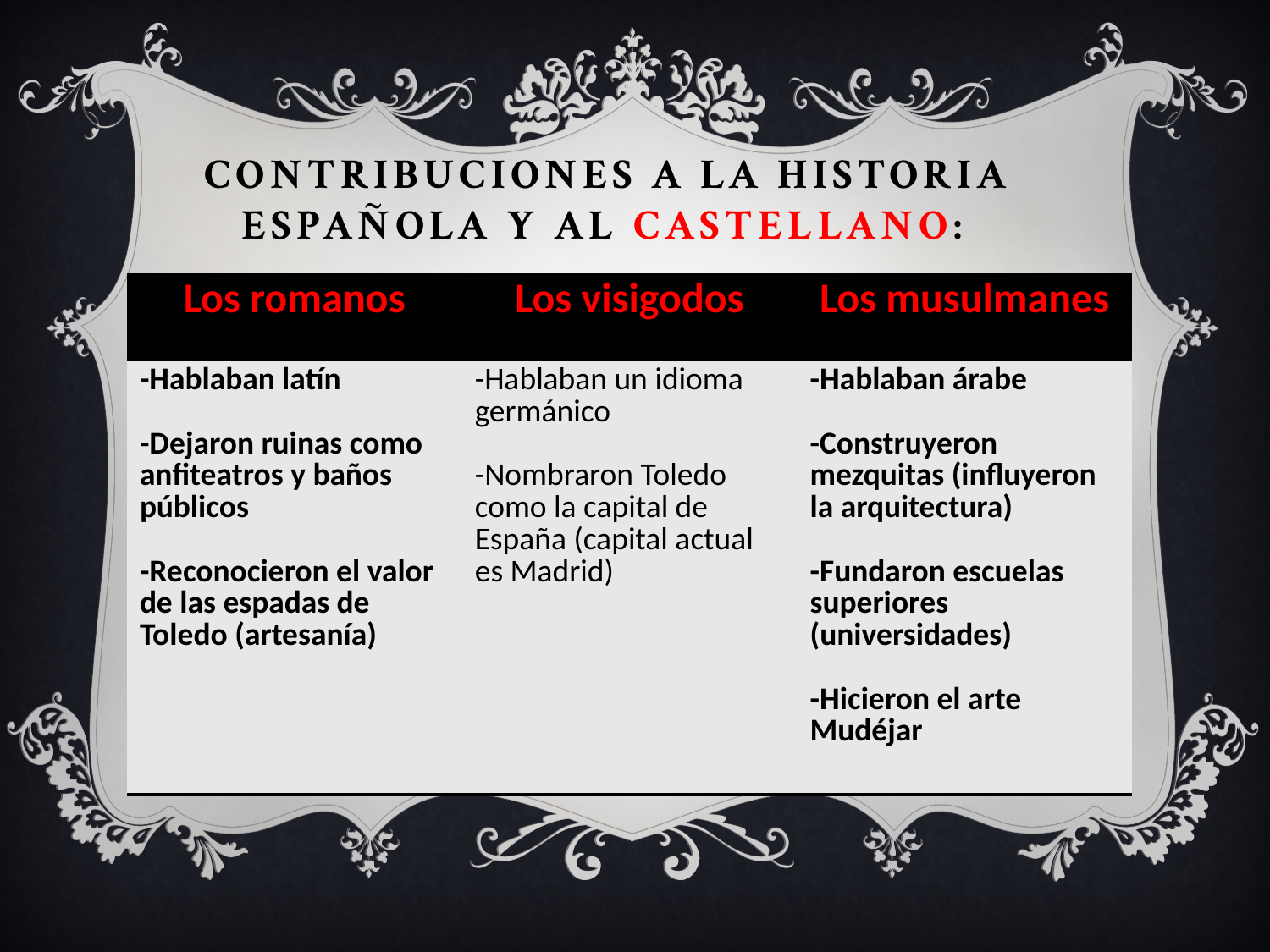

Contribuciones a la historia española y al castellano:
| Los romanos | Los visigodos | Los musulmanes |
| --- | --- | --- |
| -Hablaban latín -Dejaron ruinas como anfiteatros y baños públicos -Reconocieron el valor de las espadas de Toledo (artesanía) | -Hablaban un idioma germánico -Nombraron Toledo como la capital de España (capital actual es Madrid) | -Hablaban árabe -Construyeron mezquitas (influyeron la arquitectura) -Fundaron escuelas superiores (universidades) -Hicieron el arte Mudéjar |